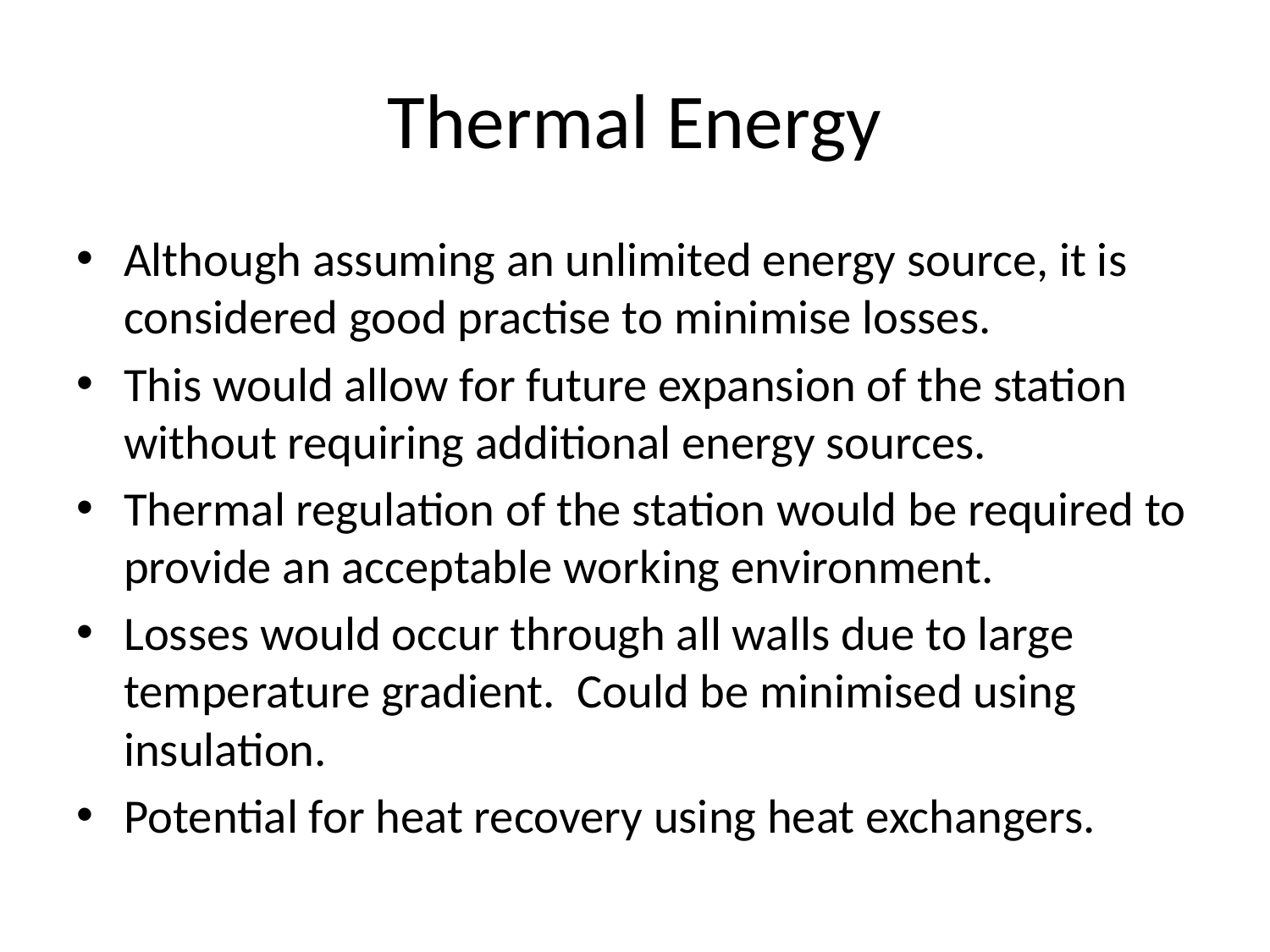

# Thermal Energy
Although assuming an unlimited energy source, it is considered good practise to minimise losses.
This would allow for future expansion of the station without requiring additional energy sources.
Thermal regulation of the station would be required to provide an acceptable working environment.
Losses would occur through all walls due to large temperature gradient.  Could be minimised using insulation.
Potential for heat recovery using heat exchangers.